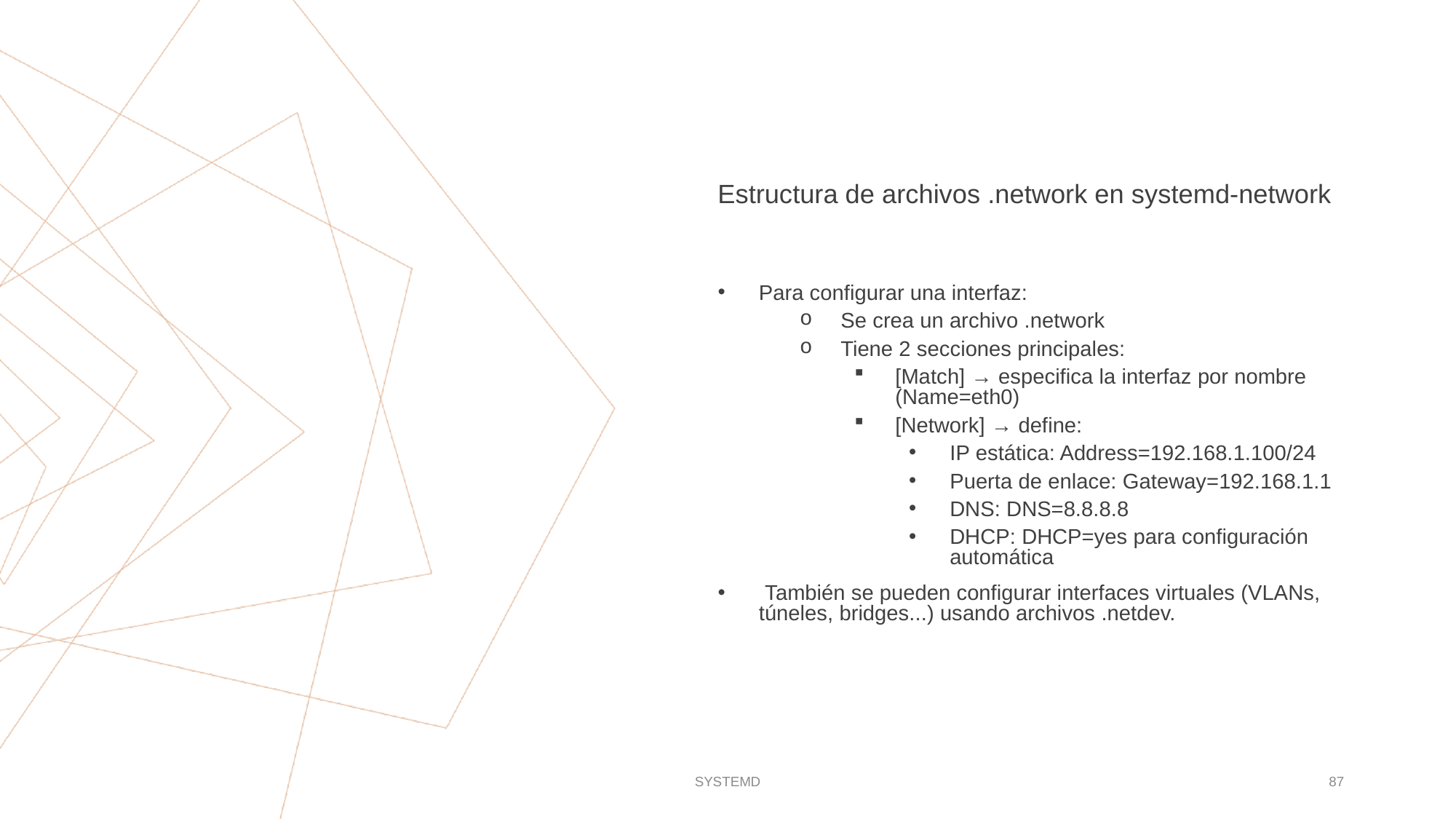

Estructura de archivos .network en systemd-network

Para configurar una interfaz:
Se crea un archivo .network
Tiene 2 secciones principales:
[Match] → especifica la interfaz por nombre (Name=eth0)
[Network] → define:
IP estática: Address=192.168.1.100/24
Puerta de enlace: Gateway=192.168.1.1
DNS: DNS=8.8.8.8
DHCP: DHCP=yes para configuración automática
 También se pueden configurar interfaces virtuales (VLANs, túneles, bridges...) usando archivos .netdev.

SYSTEMD
87